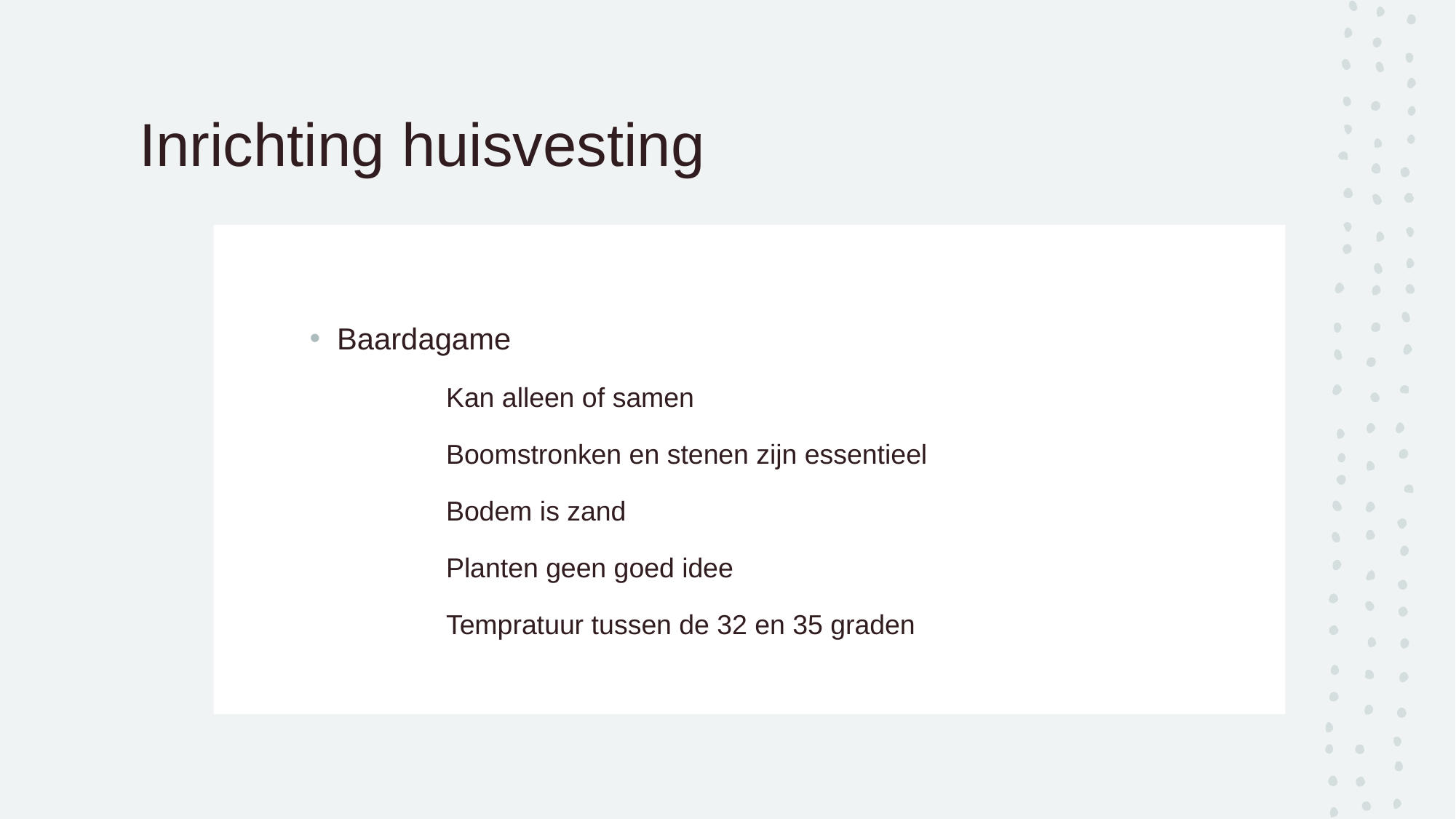

# Inrichting huisvesting

Baardagame
	Kan alleen of samen
	Boomstronken en stenen zijn essentieel
	Bodem is zand
	Planten geen goed idee
	Tempratuur tussen de 32 en 35 graden